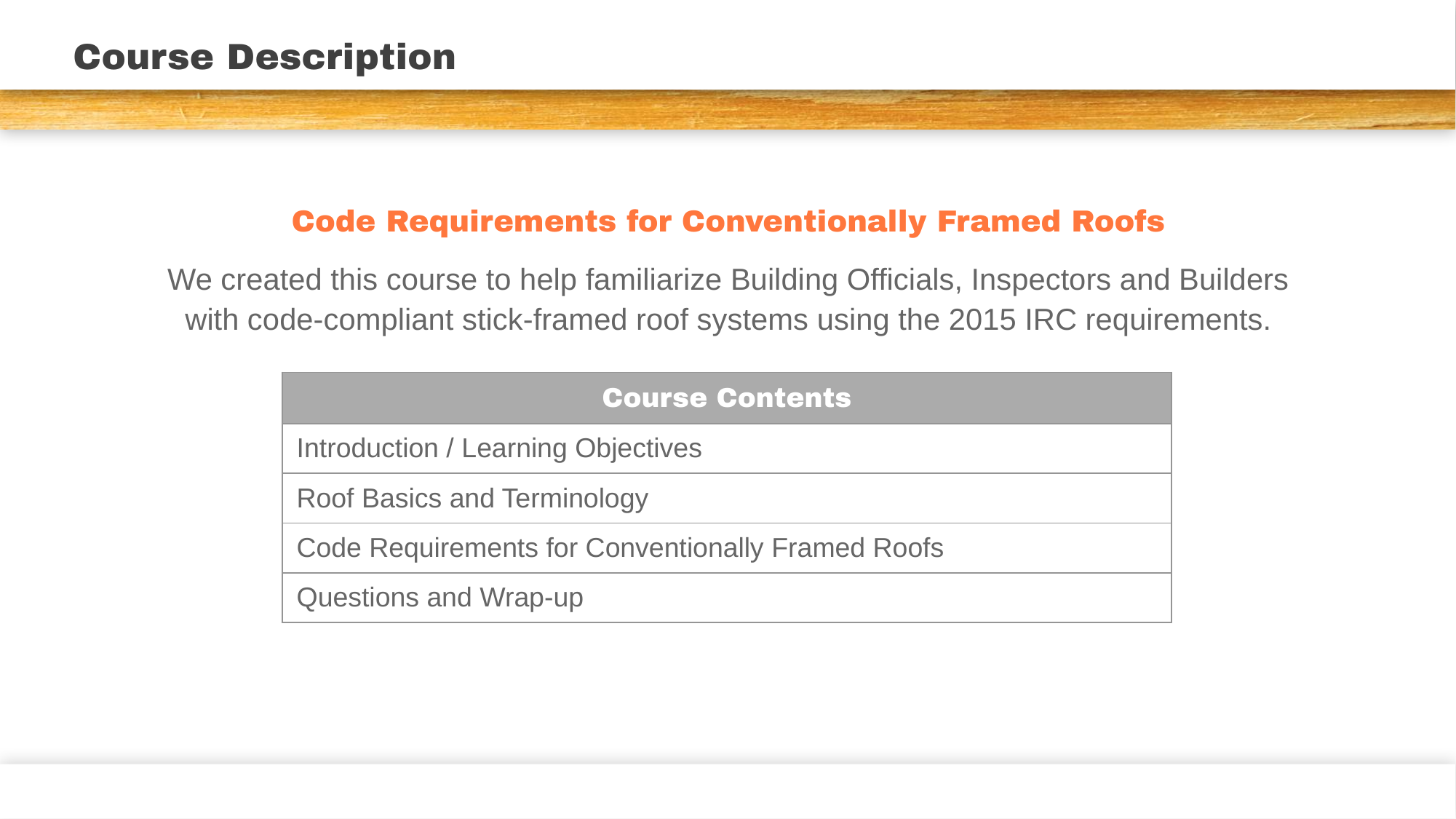

# Course Description
Code Requirements for Conventionally Framed Roofs
We created this course to help familiarize Building Officials, Inspectors and Builders
with code-compliant stick-framed roof systems using the 2015 IRC requirements.
| Course Contents |
| --- |
| Introduction / Learning Objectives |
| Roof Basics and Terminology |
| Code Requirements for Conventionally Framed Roofs |
| Questions and Wrap-up |